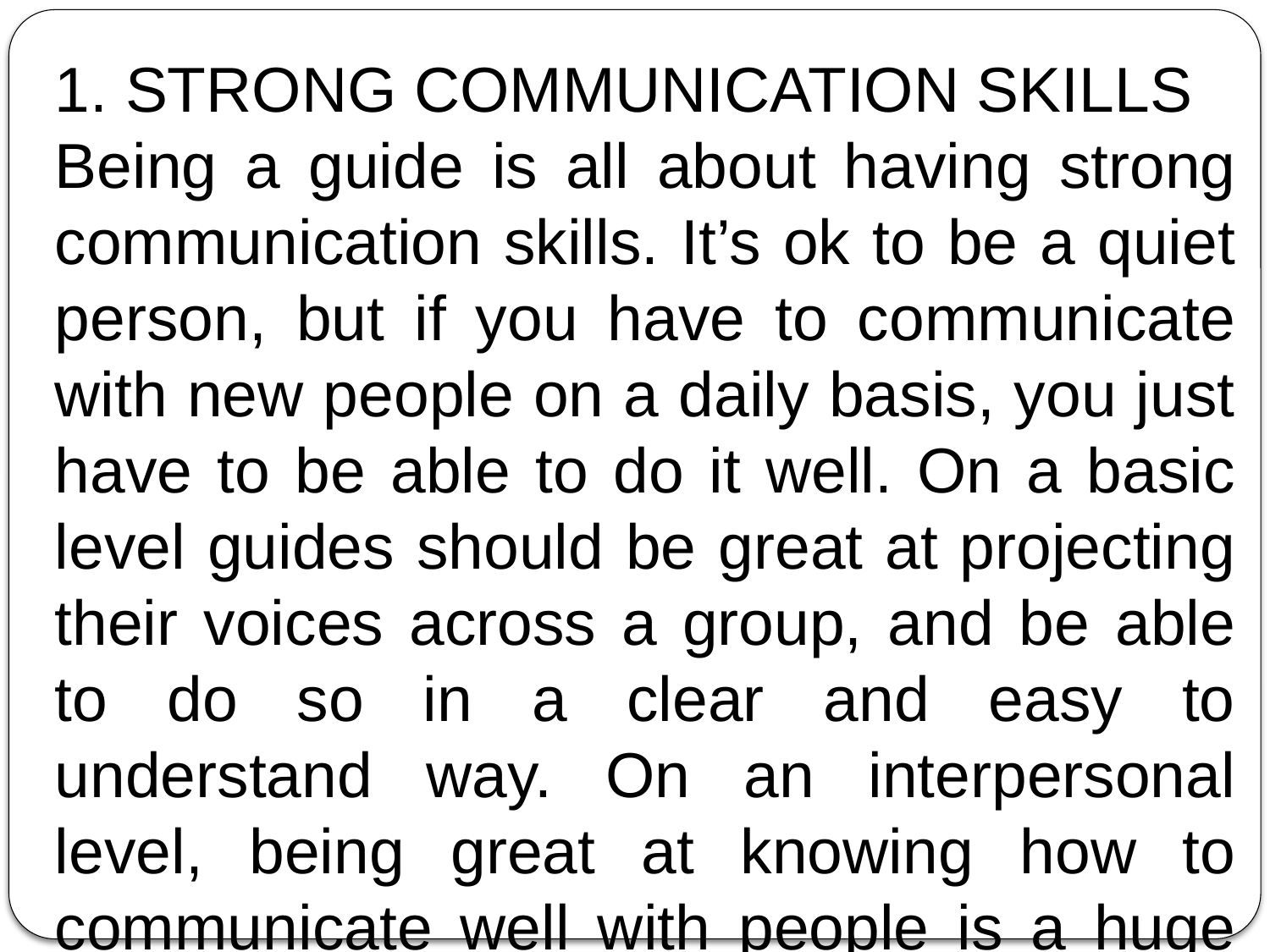

1. STRONG COMMUNICATION SKILLS
Being a guide is all about having strong communication skills. It’s ok to be a quiet person, but if you have to communicate with new people on a daily basis, you just have to be able to do it well. On a basic level guides should be great at projecting their voices across a group, and be able to do so in a clear and easy to understand way. On an interpersonal level, being great at knowing how to communicate well with people is a huge asset. This leads us to skill #2…